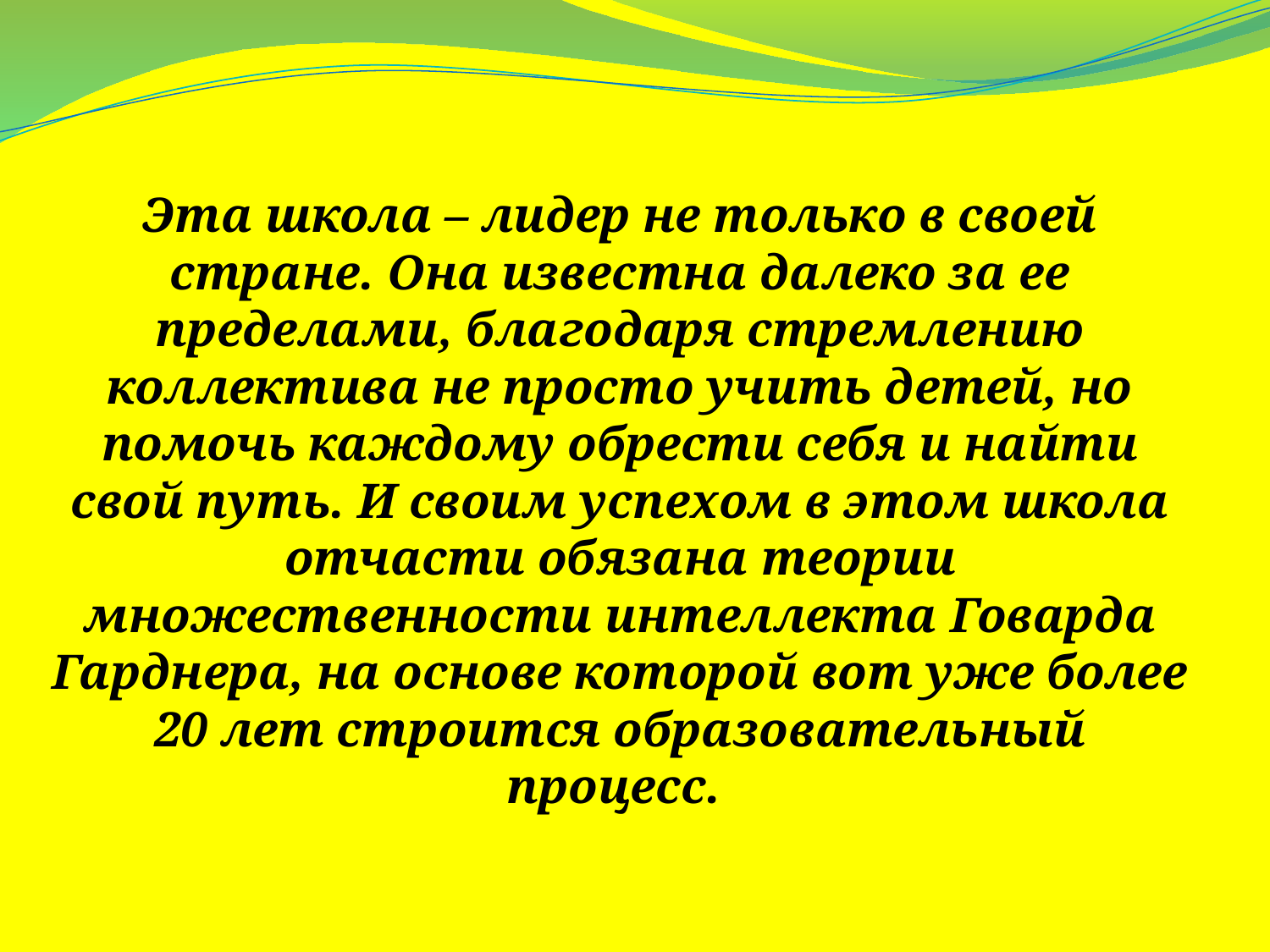

Эта школа – лидер не только в своей стране. Она известна далеко за ее пределами, благодаря стремлению коллектива не просто учить детей, но помочь каждому обрести себя и найти свой путь. И своим успехом в этом школа отчасти обязана теории множественности интеллекта Говарда Гарднера, на основе которой вот уже более 20 лет строится образовательный процесс.